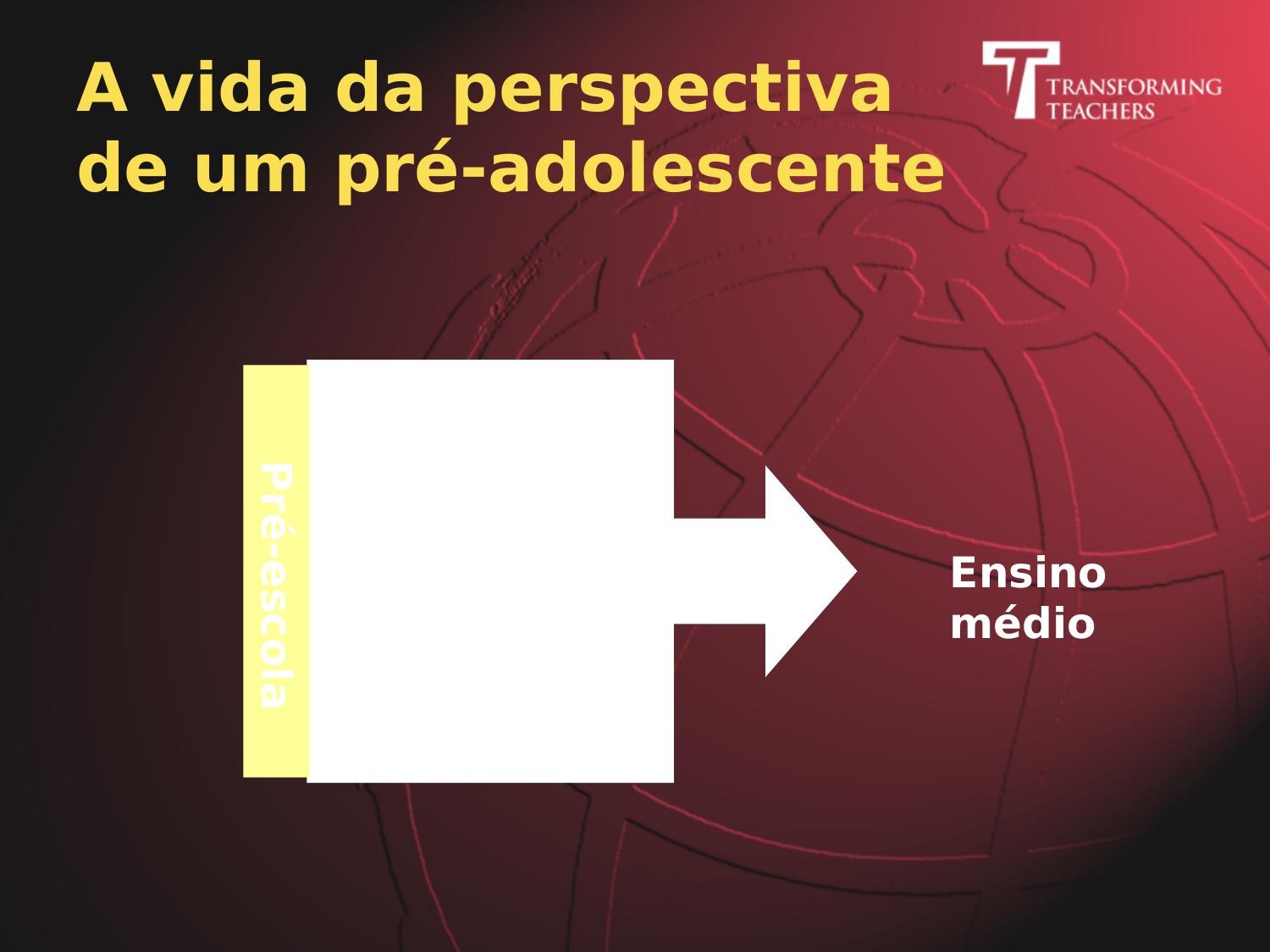

# A vida da perspectiva de um pré-adolescente

Pré-escola
EnsinoFundamental
Ensino médio